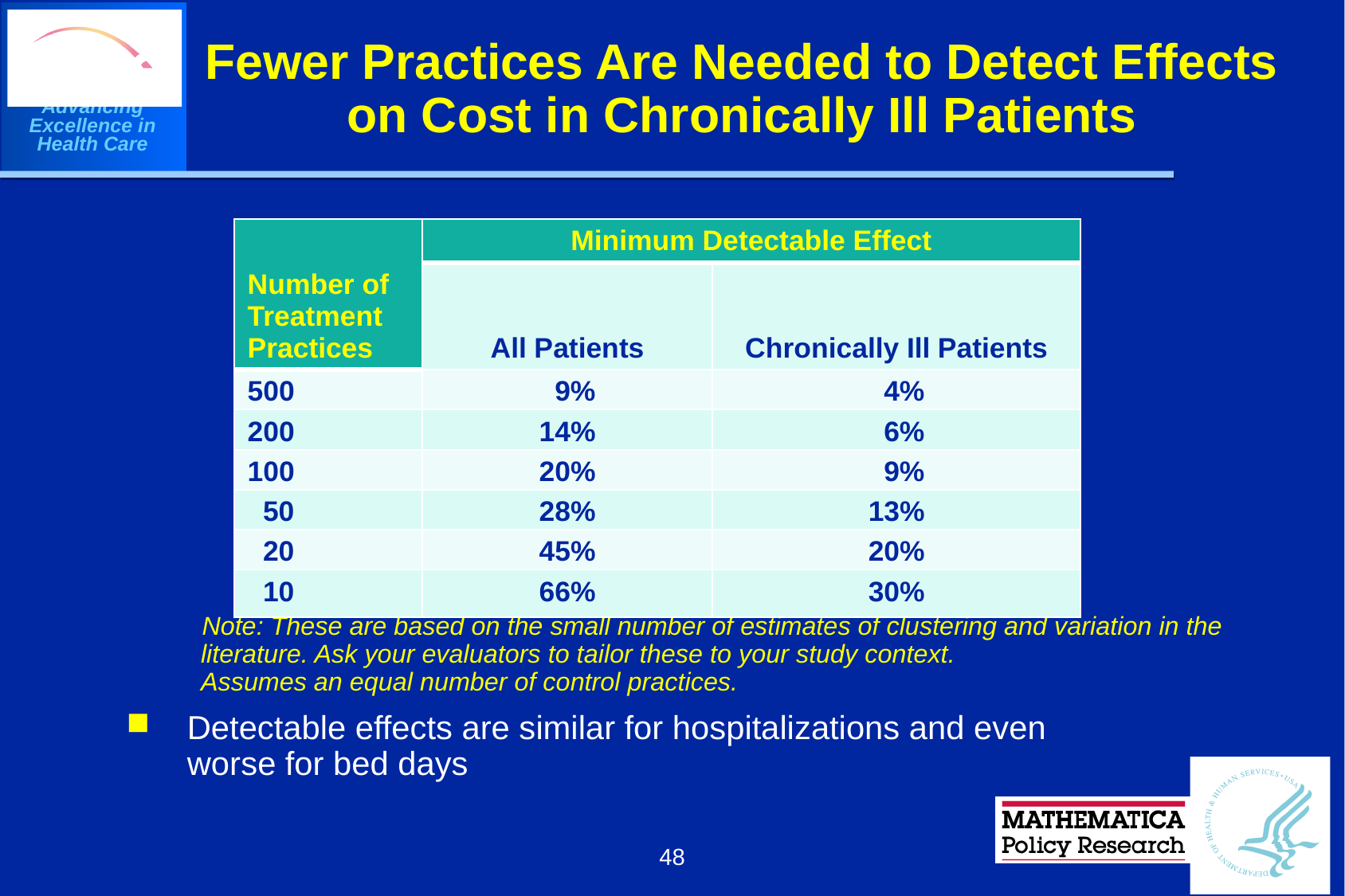

# Fewer Practices Are Needed to Detect Effects on Cost in Chronically Ill Patients
| Number of Treatment Practices | Minimum Detectable Effect |  |
| --- | --- | --- |
|  | All Patients | Chronically Ill Patients |
| 500 | 9% | 4% |
| 200 | 14% | 6% |
| 100 | 20% | 9% |
| 50 | 28% | 13% |
| 20 | 45% | 20% |
| 10 | 66% | 30% |
Note: These are based on the small number of estimates of clustering and variation in the literature. Ask your evaluators to tailor these to your study context.
Assumes an equal number of control practices.
Detectable effects are similar for hospitalizations and even
worse for bed days
48